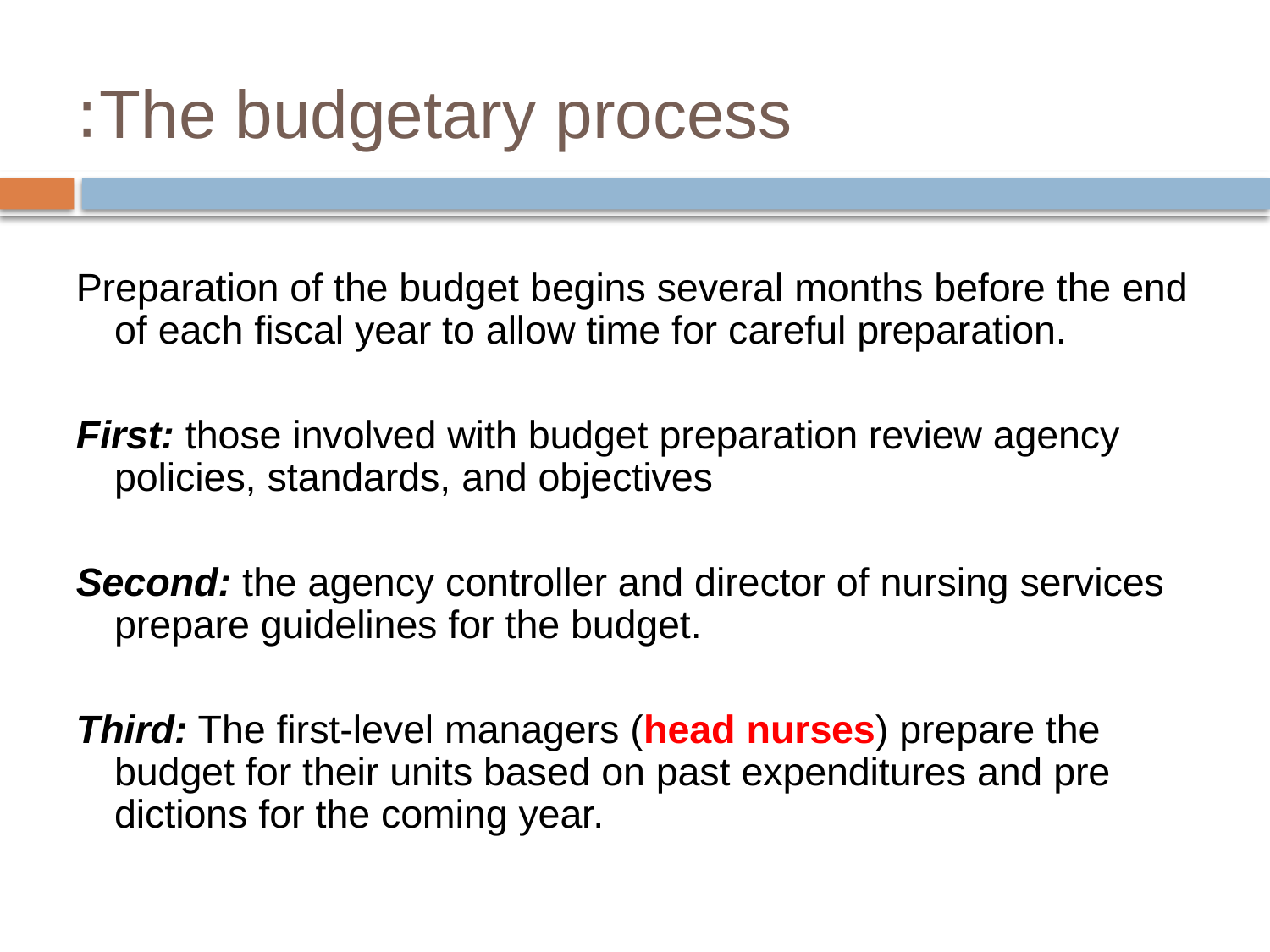

The budgetary process:

Preparation of the budget begins several months before the end of each fiscal year to al­low time for careful preparation.

First: those involved with budget preparation review agency policies, standards, and objectives

Second: the agency con­troller and director of nursing services prepare guidelines for the budget.

Third: The first-level managers (head nurses) prepare the budget for their units based on past expenditures and pre­dictions for the coming year.